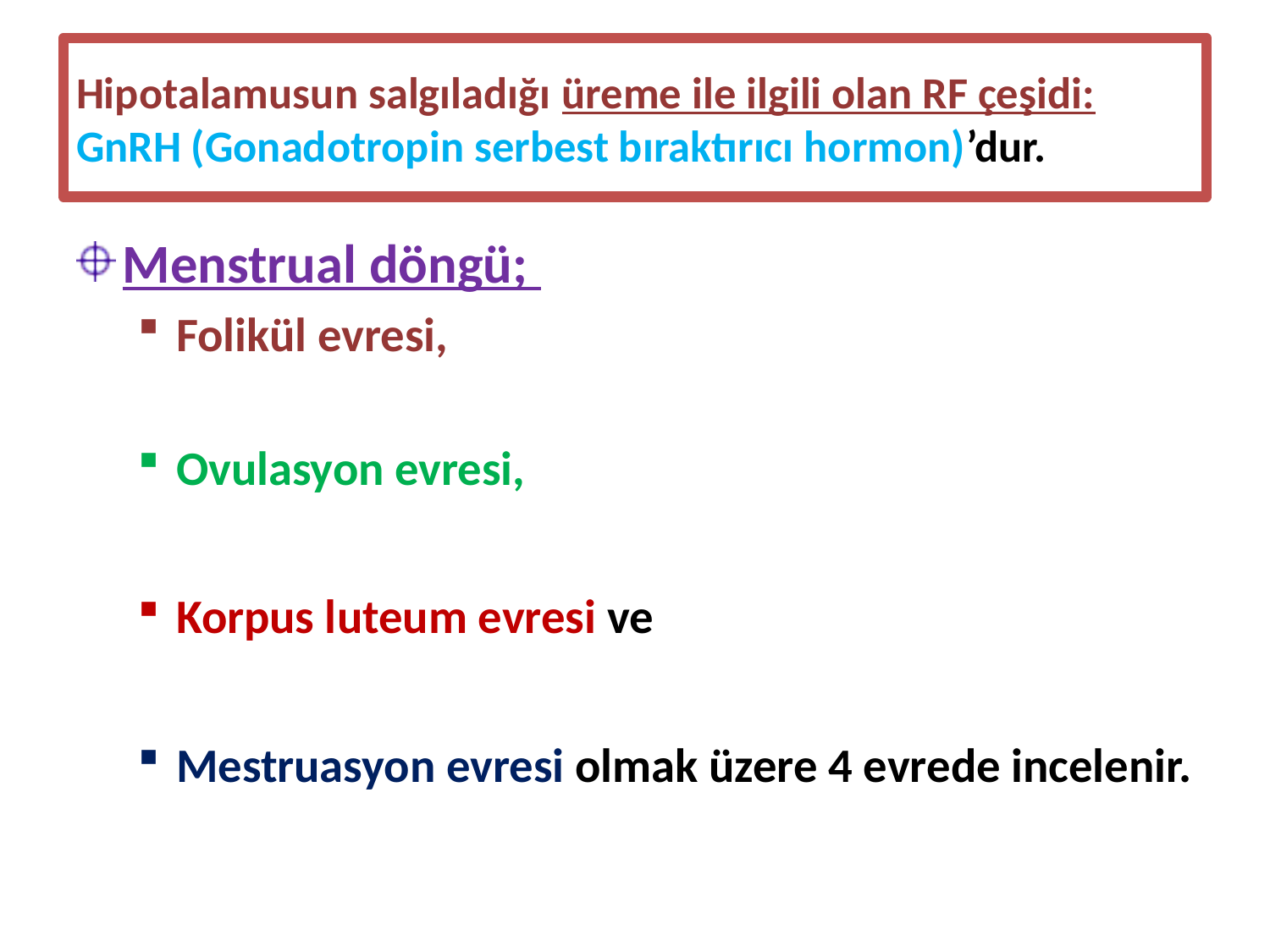

# Hipotalamusun salgıladığı üreme ile ilgili olan RF çeşidi: GnRH (Gonadotropin serbest bıraktırıcı hormon)’dur.
Menstrual döngü;
Folikül evresi,

Ovulasyon evresi,

Korpus luteum evresi ve

Mestruasyon evresi olmak üzere 4 evrede incelenir.